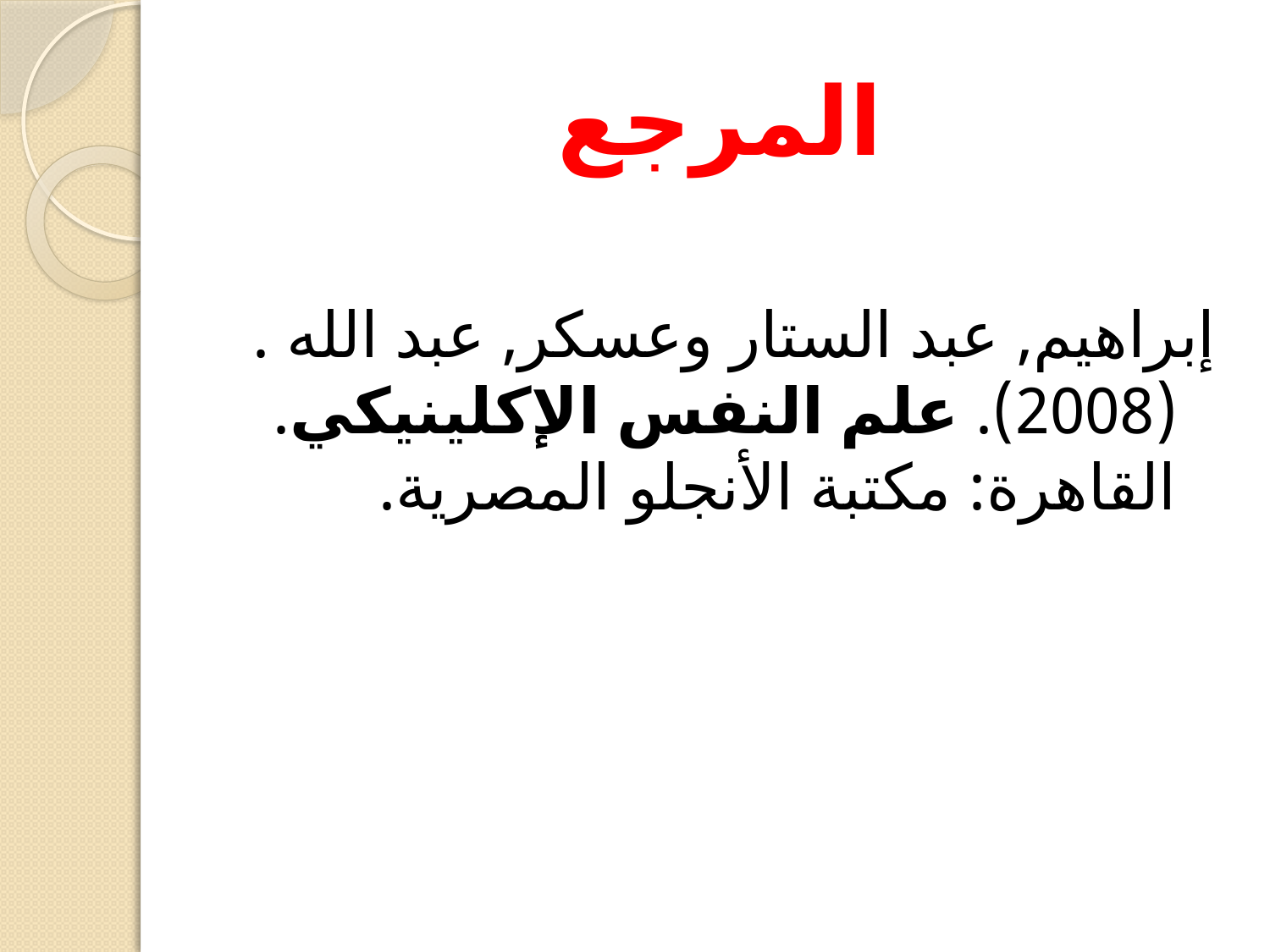

# المرجع

إبراهيم, عبد الستار وعسكر, عبد الله . (2008). علم النفس الإكلينيكي. القاهرة: مكتبة الأنجلو المصرية.